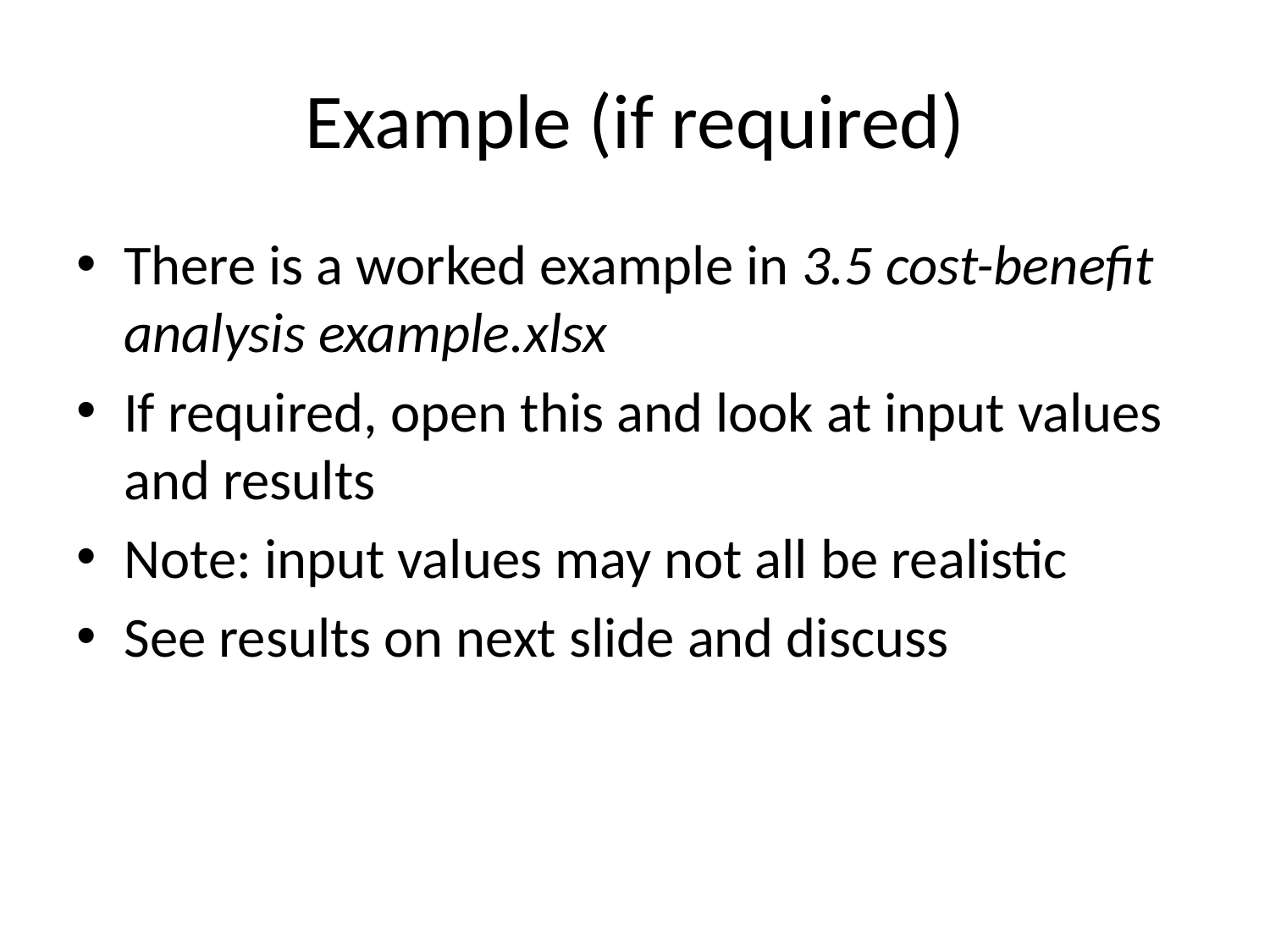

# Example (if required)
There is a worked example in 3.5 cost-benefit analysis example.xlsx
If required, open this and look at input values and results
Note: input values may not all be realistic
See results on next slide and discuss